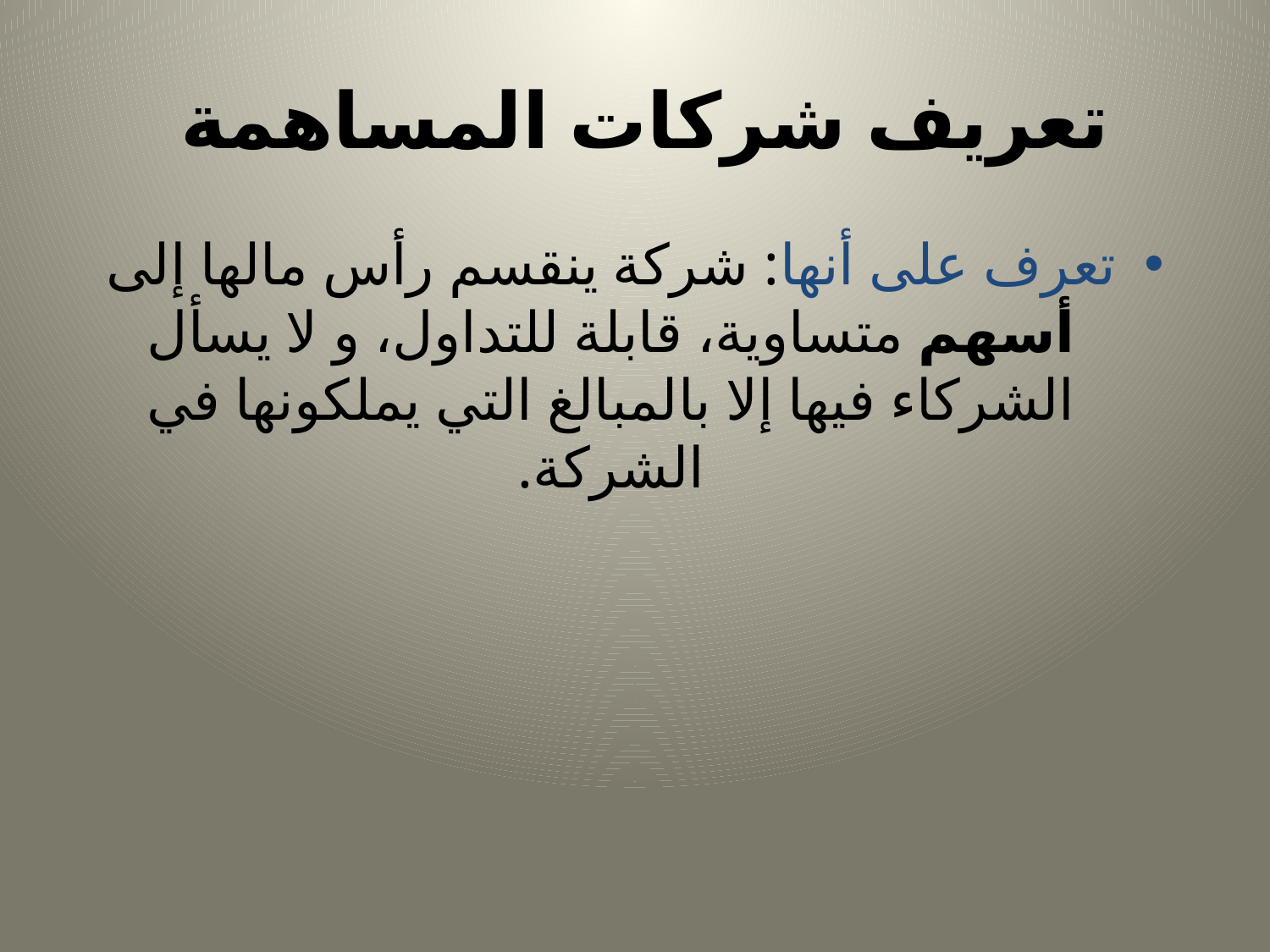

# تعريف شركات المساهمة
تعرف على أنها: شركة ينقسم رأس مالها إلى أسهم متساوية، قابلة للتداول، و لا يسأل الشركاء فيها إلا بالمبالغ التي يملكونها في الشركة.